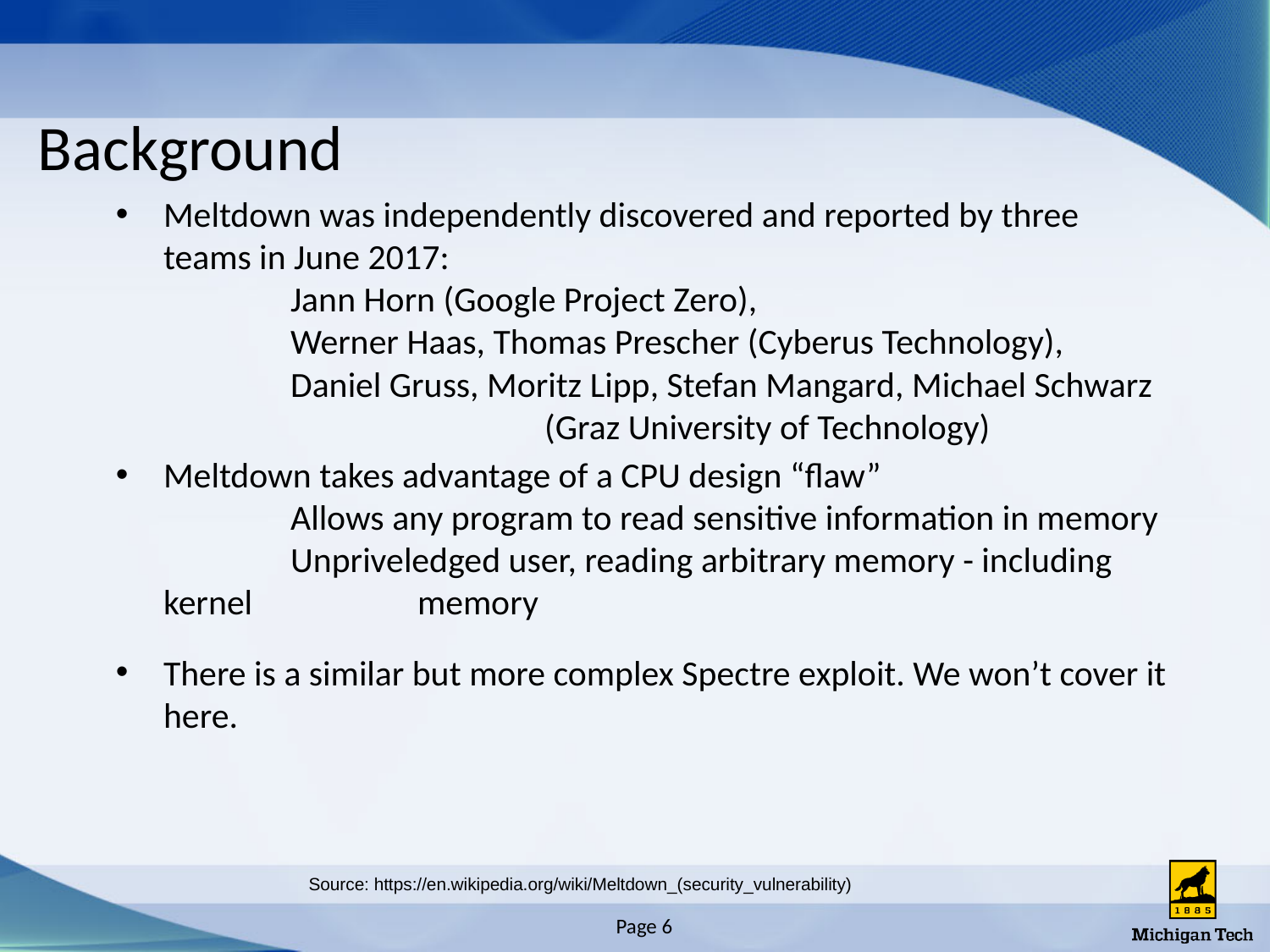

# Background
Meltdown was independently discovered and reported by three teams in June 2017:
	Jann Horn (Google Project Zero),
	Werner Haas, Thomas Prescher (Cyberus Technology),
	Daniel Gruss, Moritz Lipp, Stefan Mangard, Michael Schwarz 			(Graz University of Technology)
Meltdown takes advantage of a CPU design “flaw”
	Allows any program to read sensitive information in memory
	Unpriveledged user, reading arbitrary memory - including kernel 		memory
There is a similar but more complex Spectre exploit. We won’t cover it here.
Source: https://en.wikipedia.org/wiki/Meltdown_(security_vulnerability)